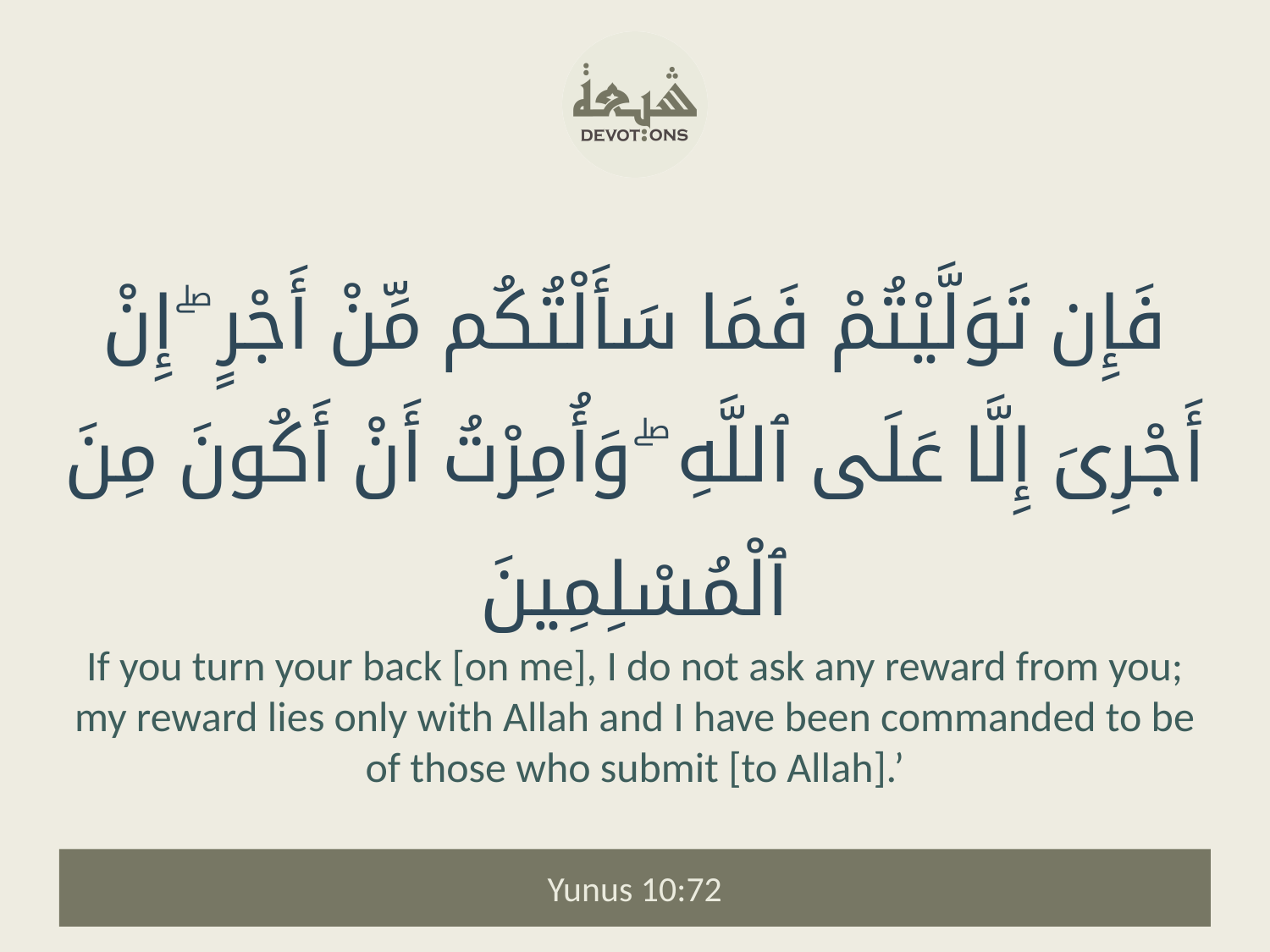

فَإِن تَوَلَّيْتُمْ فَمَا سَأَلْتُكُم مِّنْ أَجْرٍ ۖ إِنْ أَجْرِىَ إِلَّا عَلَى ٱللَّهِ ۖ وَأُمِرْتُ أَنْ أَكُونَ مِنَ ٱلْمُسْلِمِينَ
If you turn your back [on me], I do not ask any reward from you; my reward lies only with Allah and I have been commanded to be of those who submit [to Allah].’
Yunus 10:72